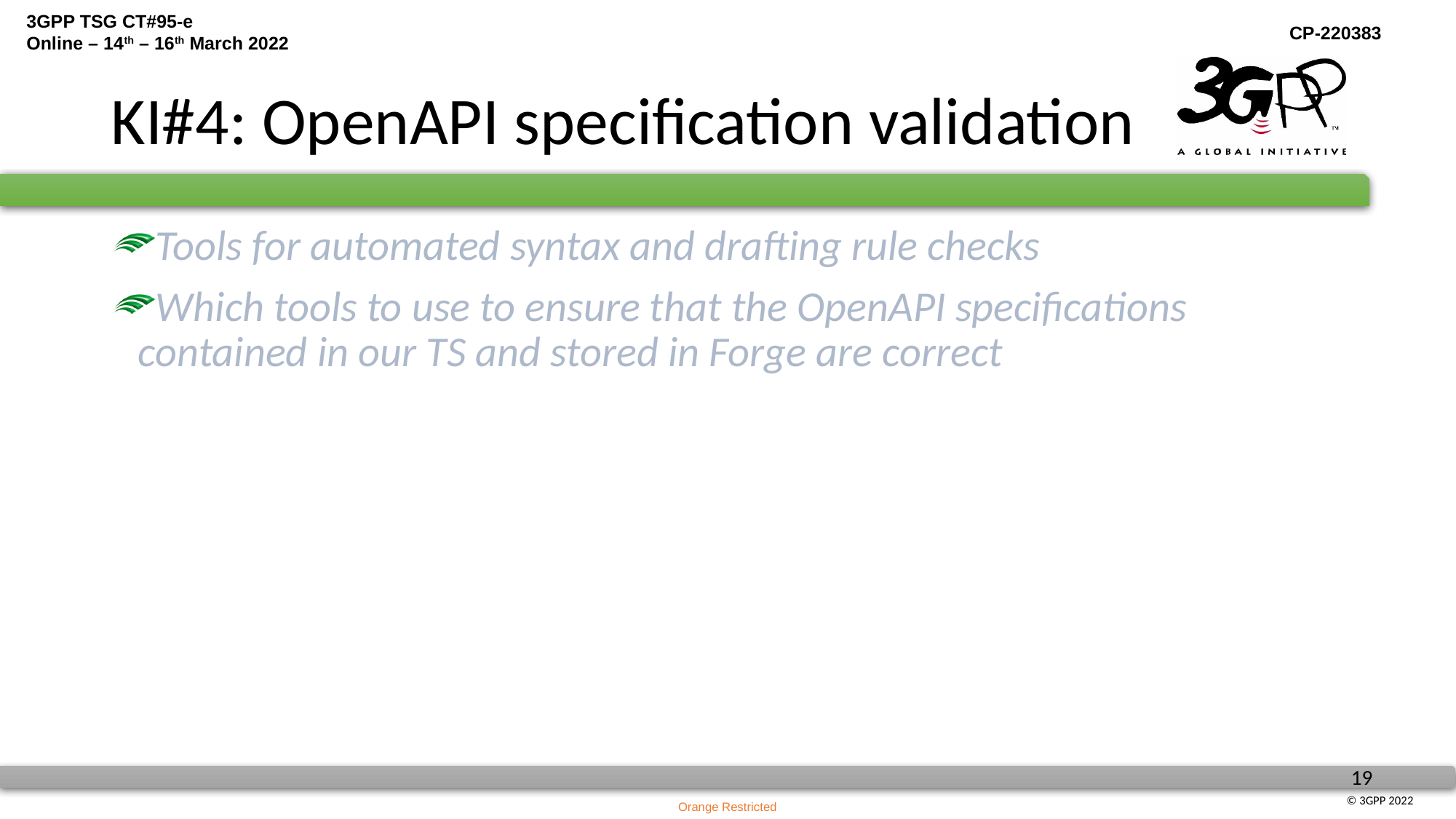

# KI#4: OpenAPI specification validation
Tools for automated syntax and drafting rule checks
Which tools to use to ensure that the OpenAPI specifications contained in our TS and stored in Forge are correct